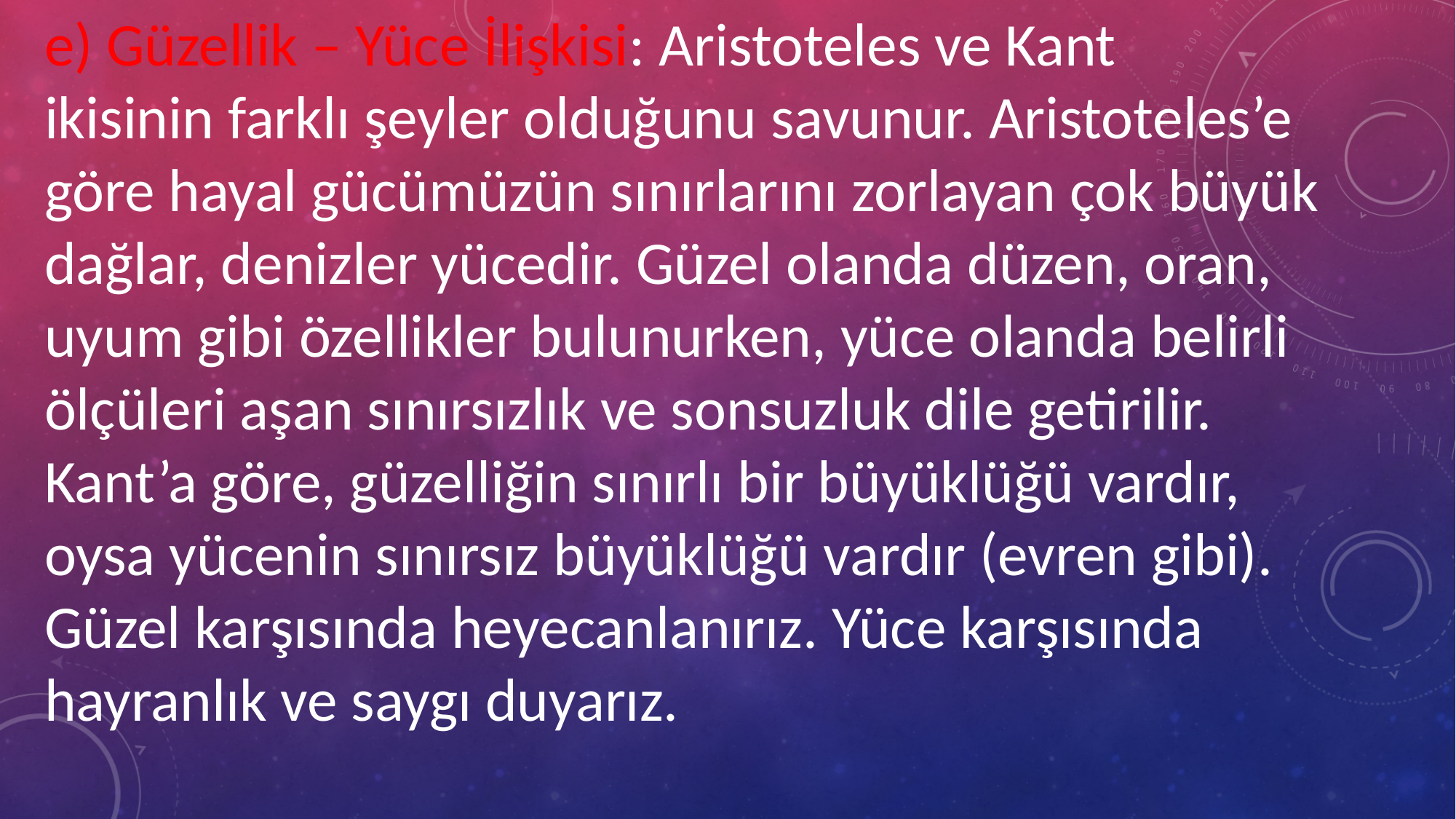

e) Güzellik – Yüce İlişkisi: Aristoteles ve Kant
ikisinin farklı şeyler olduğunu savunur. Aristoteles’e
göre hayal gücümüzün sınırlarını zorlayan çok büyük
dağlar, denizler yücedir. Güzel olanda düzen, oran,
uyum gibi özellikler bulunurken, yüce olanda belirli
ölçüleri aşan sınırsızlık ve sonsuzluk dile getirilir.
Kant’a göre, güzelliğin sınırlı bir büyüklüğü vardır,
oysa yücenin sınırsız büyüklüğü vardır (evren gibi).
Güzel karşısında heyecanlanırız. Yüce karşısında
hayranlık ve saygı duyarız.